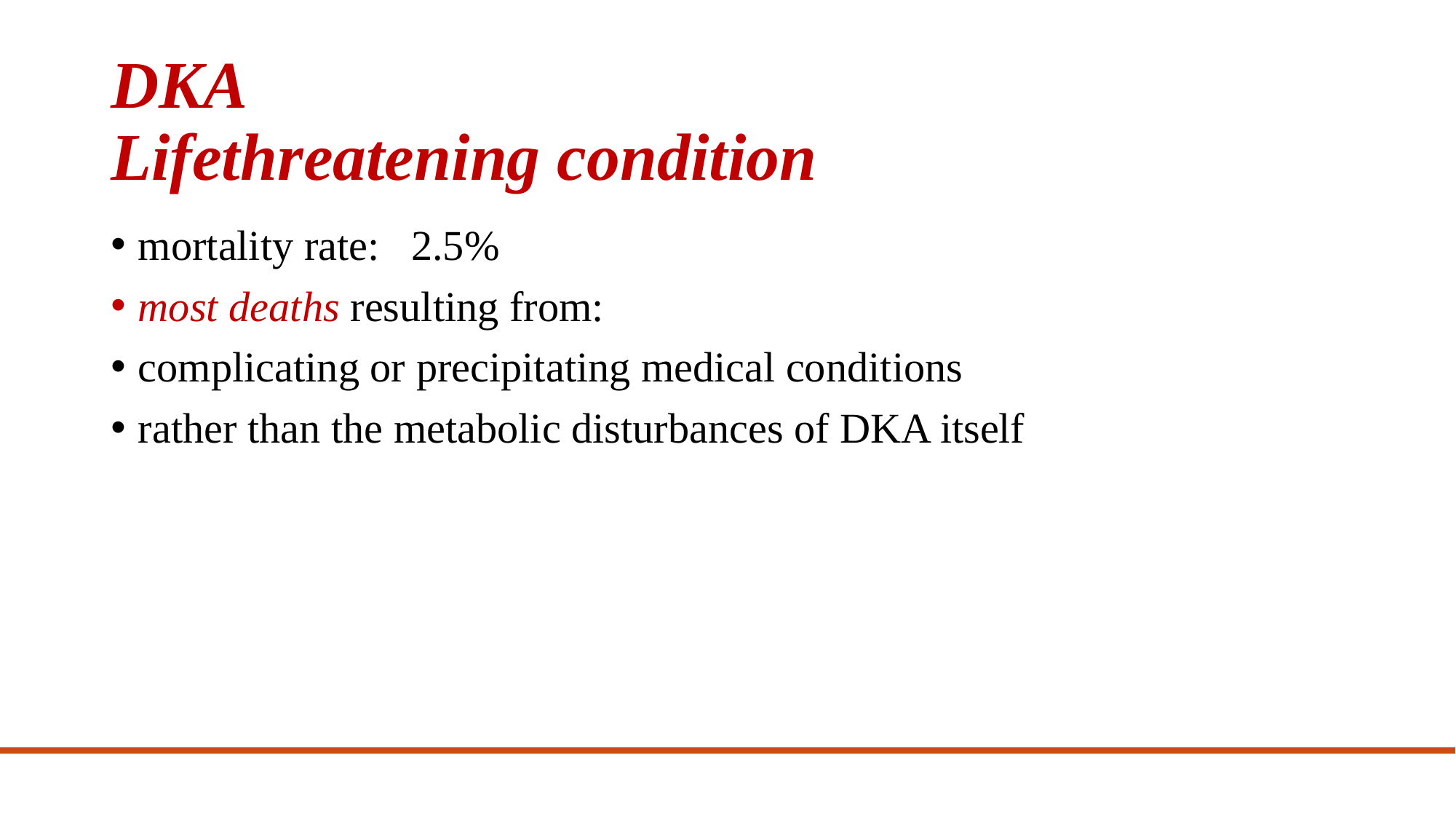

# DKA Lifethreatening condition
mortality rate:   2.5%
most deaths resulting from:
complicating or precipitating medical conditions
rather than the metabolic disturbances of DKA itself